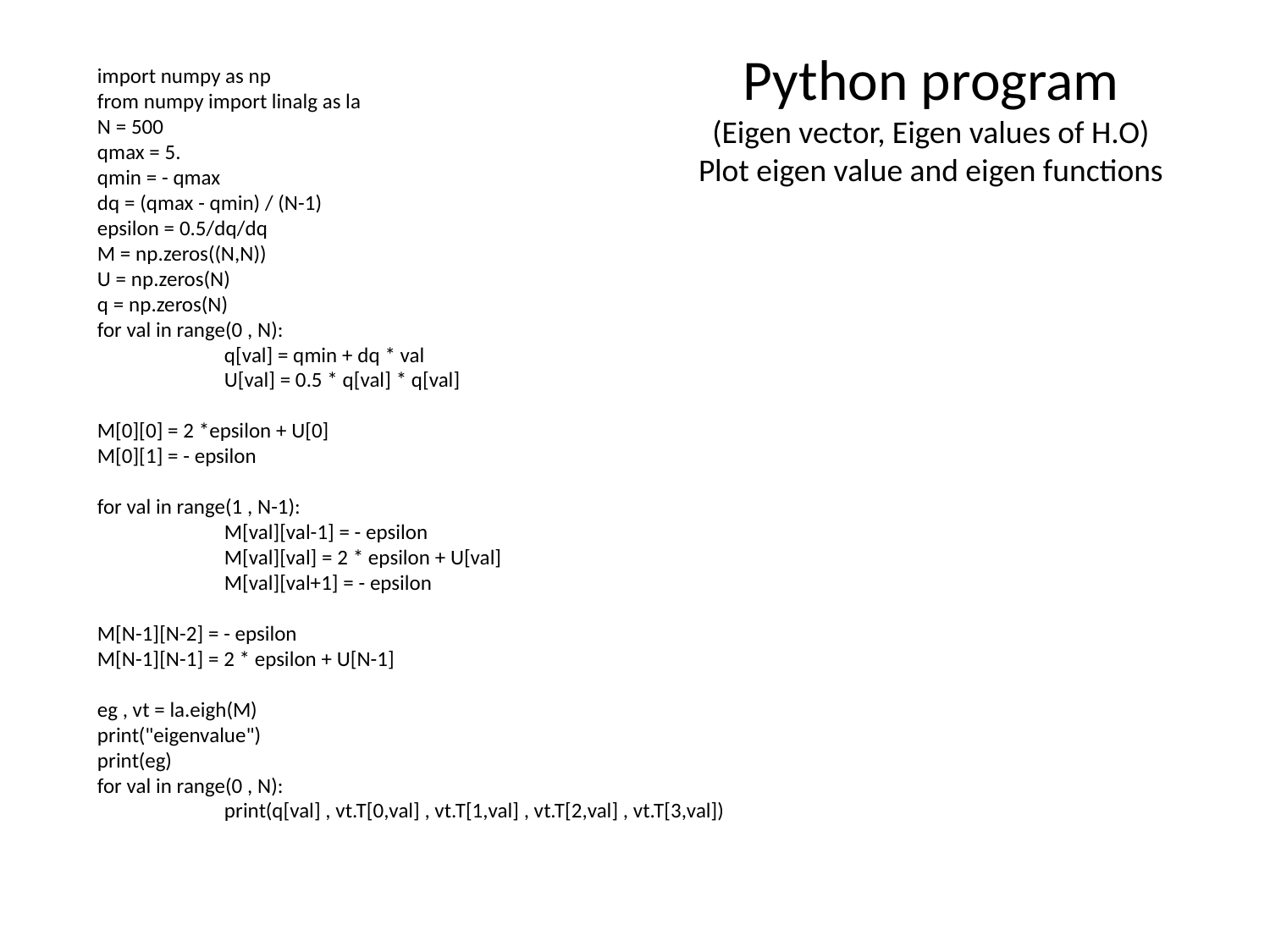

# Python program (Eigen vector, Eigen values of H.O) Plot eigen value and eigen functions
import numpy as np
from numpy import linalg as la
N = 500
qmax = 5.
qmin = - qmax
dq = (qmax - qmin) / (N-1)
epsilon = 0.5/dq/dq
M = np.zeros((N,N))
U = np.zeros(N)
q = np.zeros(N)
for val in range(0 , N):
	q[val] = qmin + dq * val
	U[val] = 0.5 * q[val] * q[val]

M[0][0] = 2 *epsilon + U[0]
M[0][1] = - epsilon

for val in range(1 , N-1):
	M[val][val-1] = - epsilon
	M[val][val] = 2 * epsilon + U[val]
	M[val][val+1] = - epsilon

M[N-1][N-2] = - epsilon
M[N-1][N-1] = 2 * epsilon + U[N-1]

eg , vt = la.eigh(M)
print("eigenvalue")
print(eg)
for val in range(0 , N):
	print(q[val] , vt.T[0,val] , vt.T[1,val] , vt.T[2,val] , vt.T[3,val])